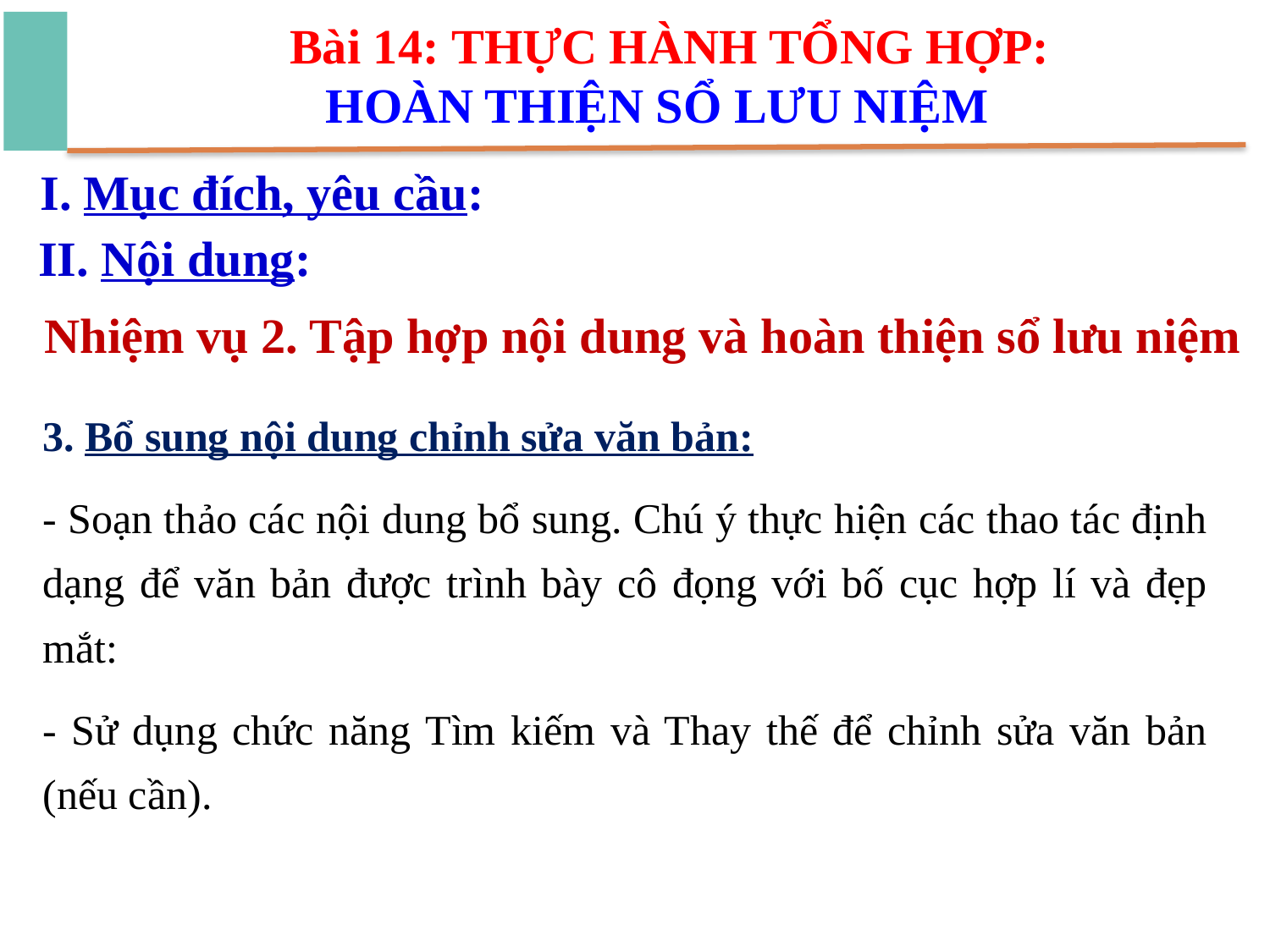

Bài 14: THỰC HÀNH TỔNG HỢP:
HOÀN THIỆN SỔ LƯU NIỆM

I. Mục đích, yêu cầu:
II. Nội dung:
Nhiệm vụ 2. Tập hợp nội dung và hoàn thiện sổ lưu niệm
3. Bổ sung nội dung chỉnh sửa văn bản:
- Soạn thảo các nội dung bổ sung. Chú ý thực hiện các thao tác định dạng để văn bản được trình bày cô đọng với bố cục hợp lí và đẹp mắt:
- Sử dụng chức năng Tìm kiếm và Thay thế để chỉnh sửa văn bản (nếu cần).